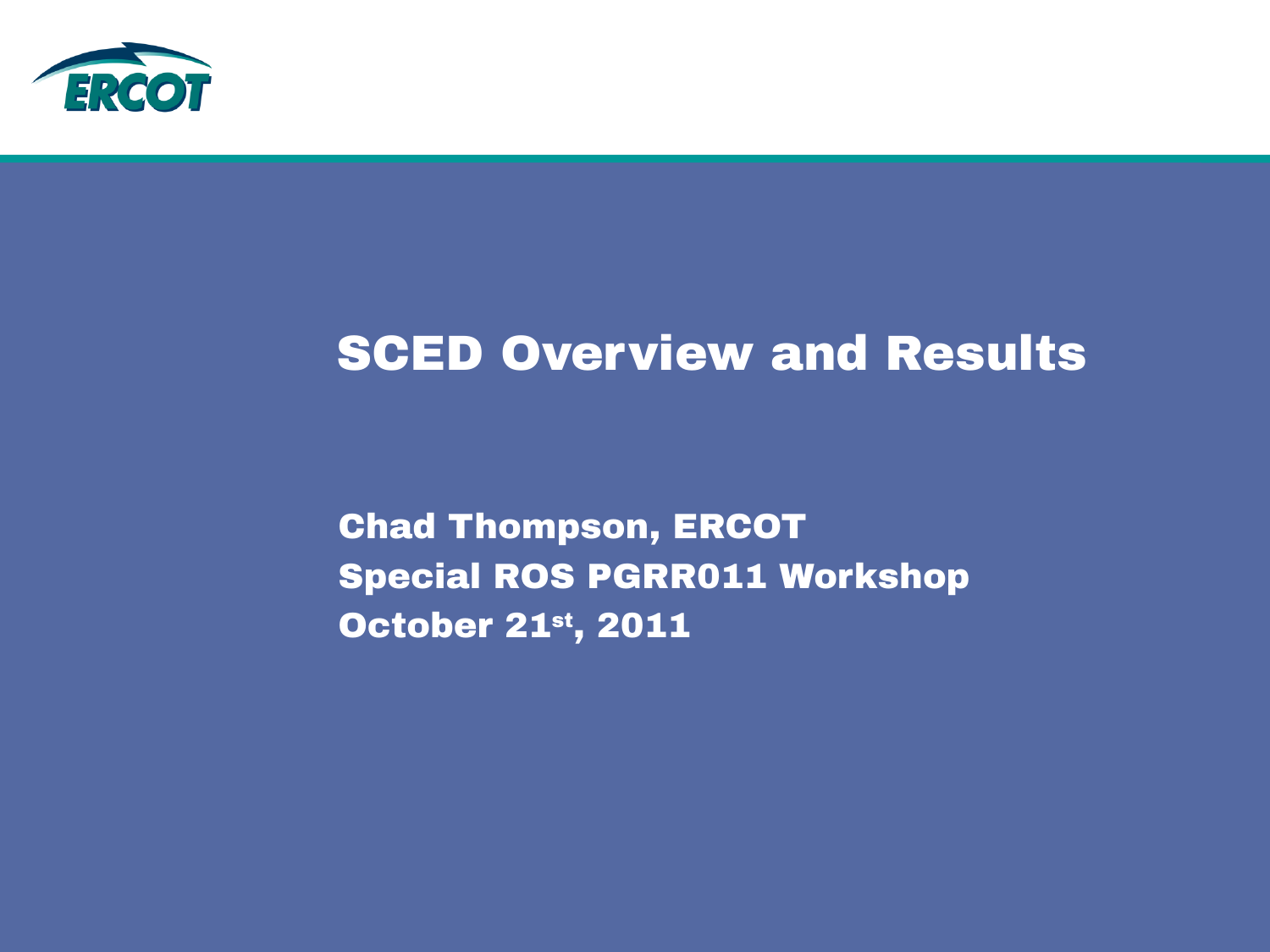

# SCED Overview and Results
Chad Thompson, ERCOT
Special ROS PGRR011 Workshop
October 21st, 2011